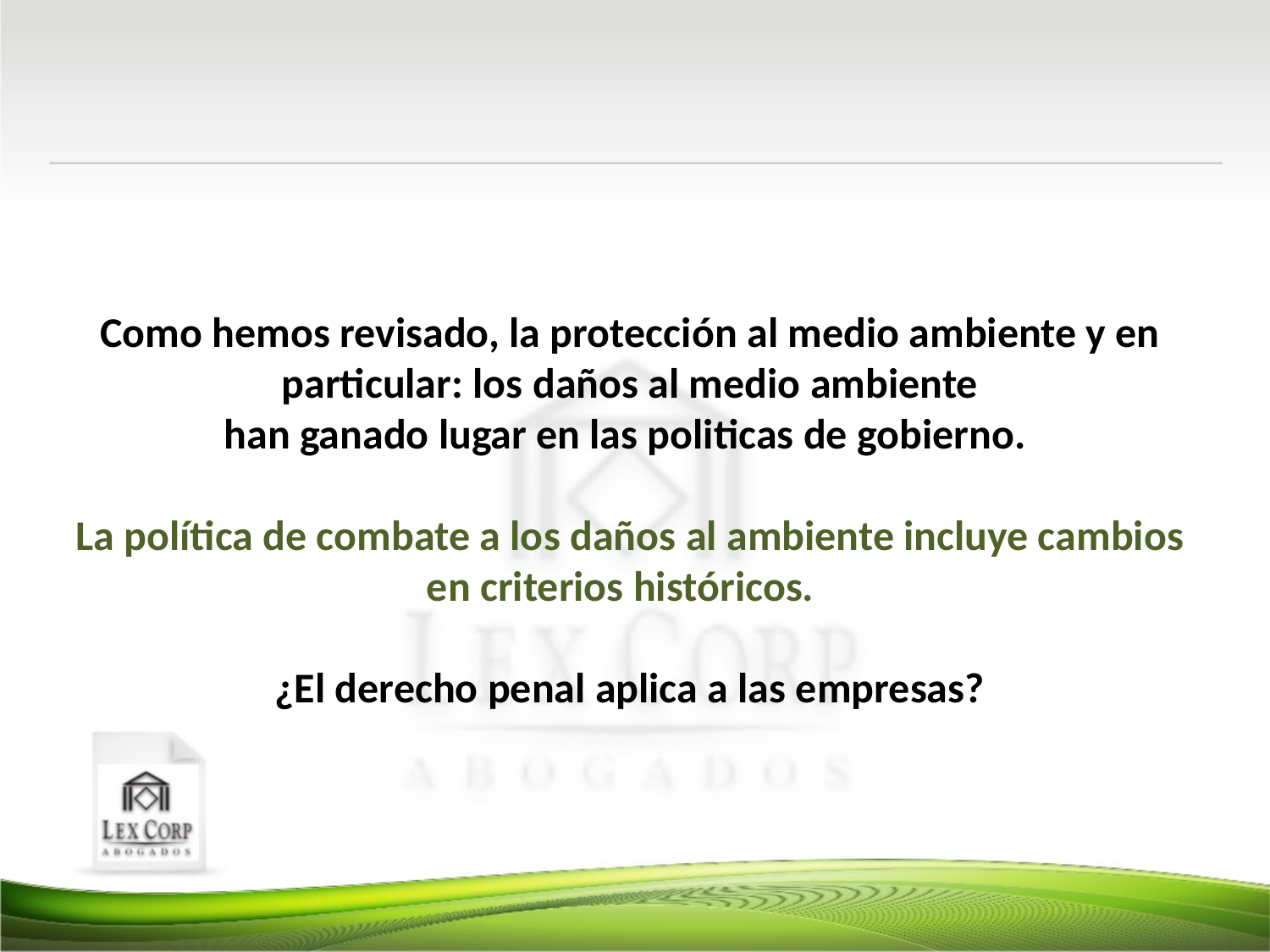

Como hemos revisado, la protección al medio ambiente y en particular: los daños al medio ambiente
han ganado lugar en las politicas de gobierno.

La política de combate a los daños al ambiente incluye cambios en criterios históricos.

¿El derecho penal aplica a las empresas?